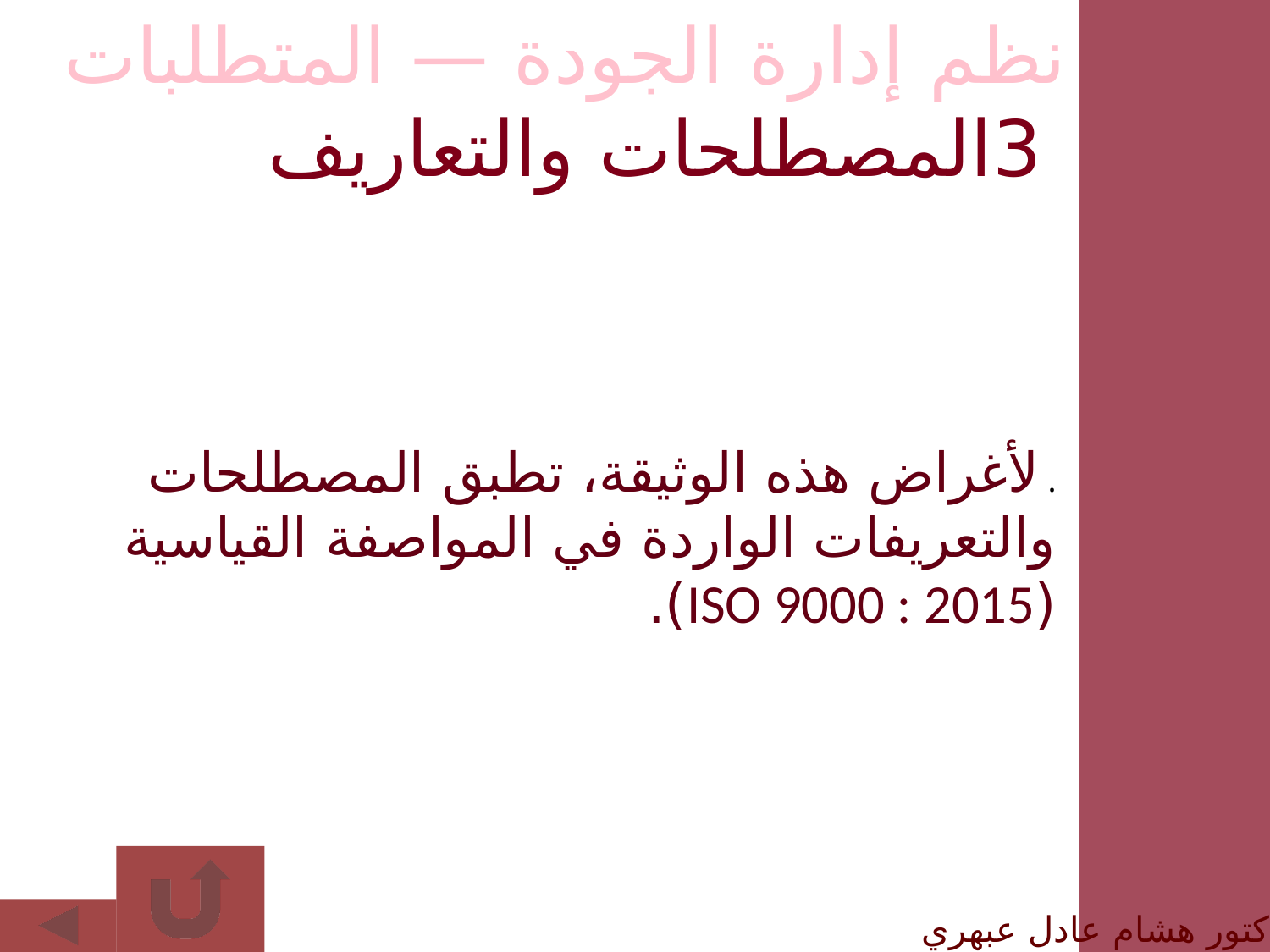

نظم إدارة الجودة — المتطلبات
 3المصطلحات والتعاريف

. لأغراض هذه الوثيقة، تطبق المصطلحات والتعريفات الواردة في المواصفة القياسية (ISO 9000 : 2015).

الدكتور هشام عادل عبهري